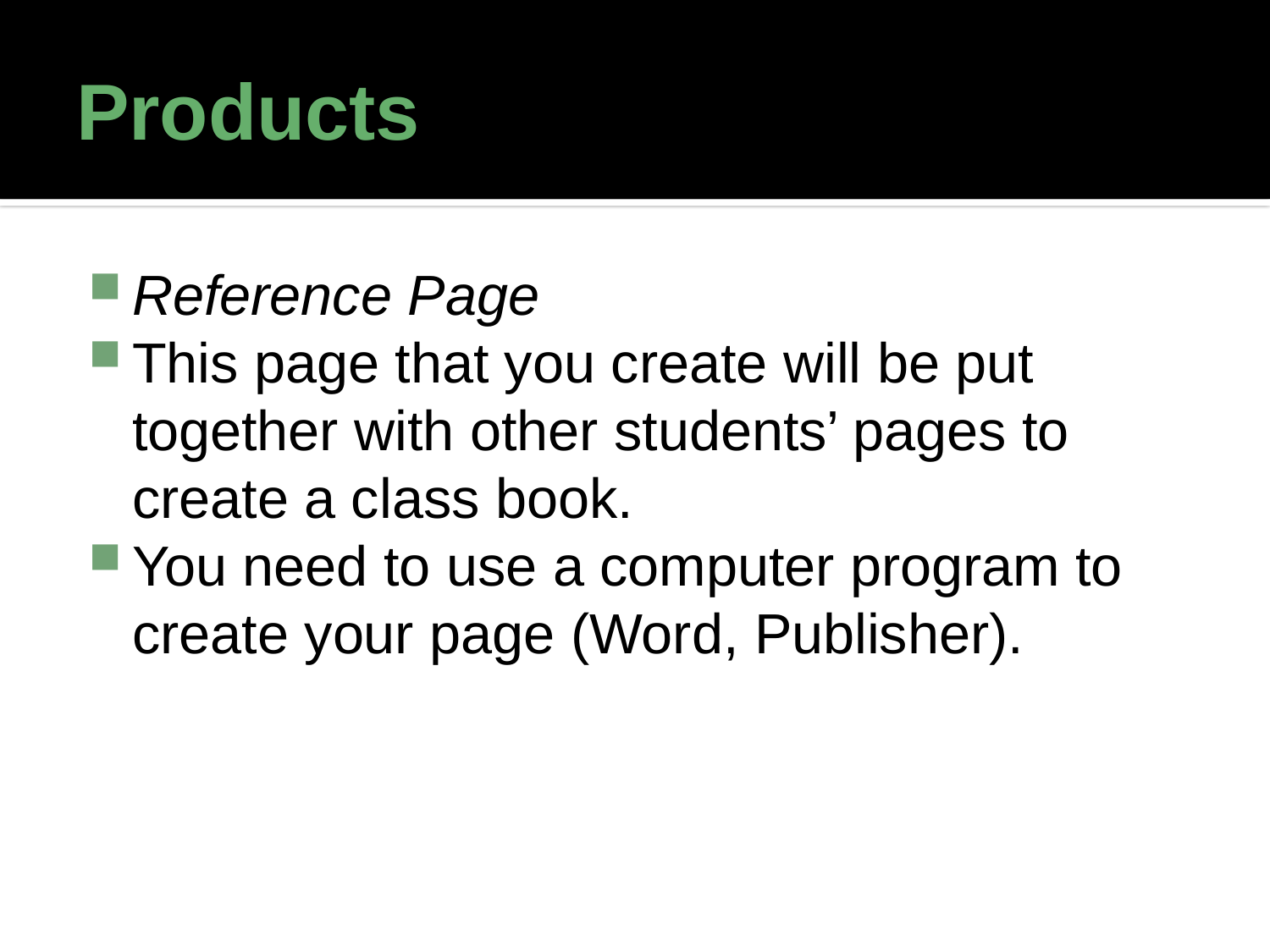

# Products
Reference Page
This page that you create will be put together with other students’ pages to create a class book.
You need to use a computer program to create your page (Word, Publisher).